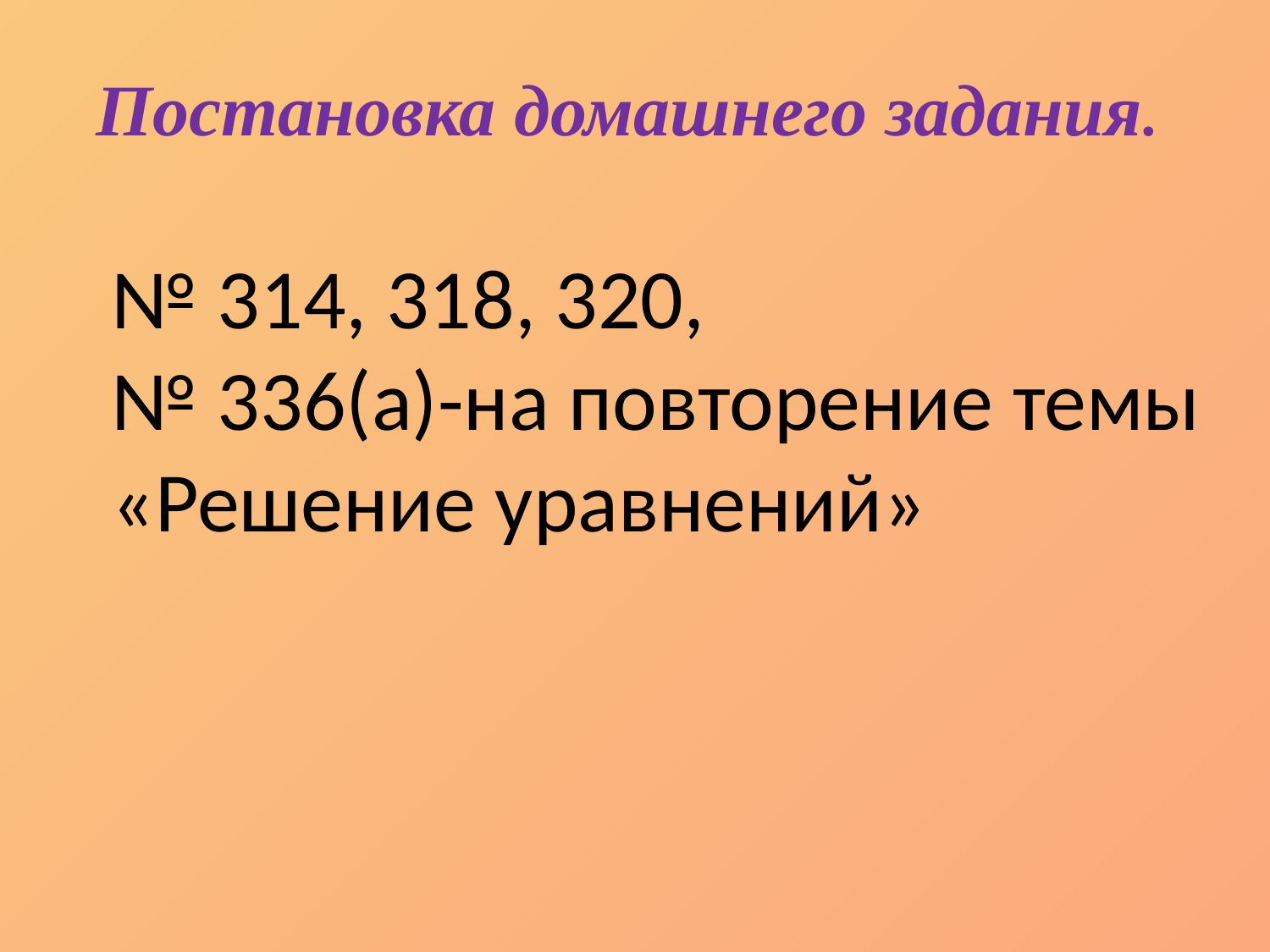

# Постановка домашнего задания.
№ 314, 318, 320,
№ 336(а)-на повторение темы «Решение уравнений»